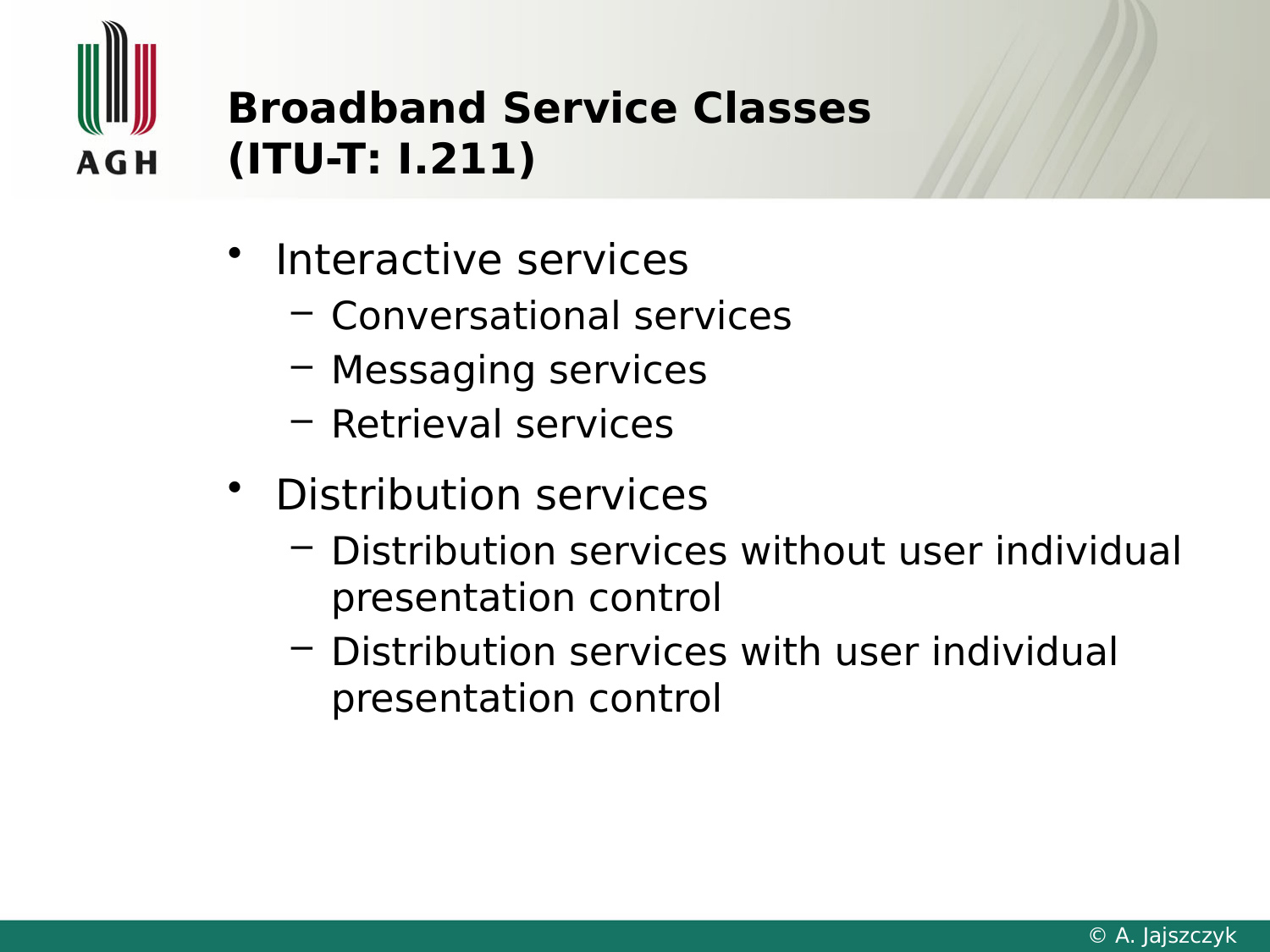

# Broadband Service Classes (ITU-T: I.211)
Interactive services
Conversational services
Messaging services
Retrieval services
Distribution services
Distribution services without user individual presentation control
Distribution services with user individual presentation control